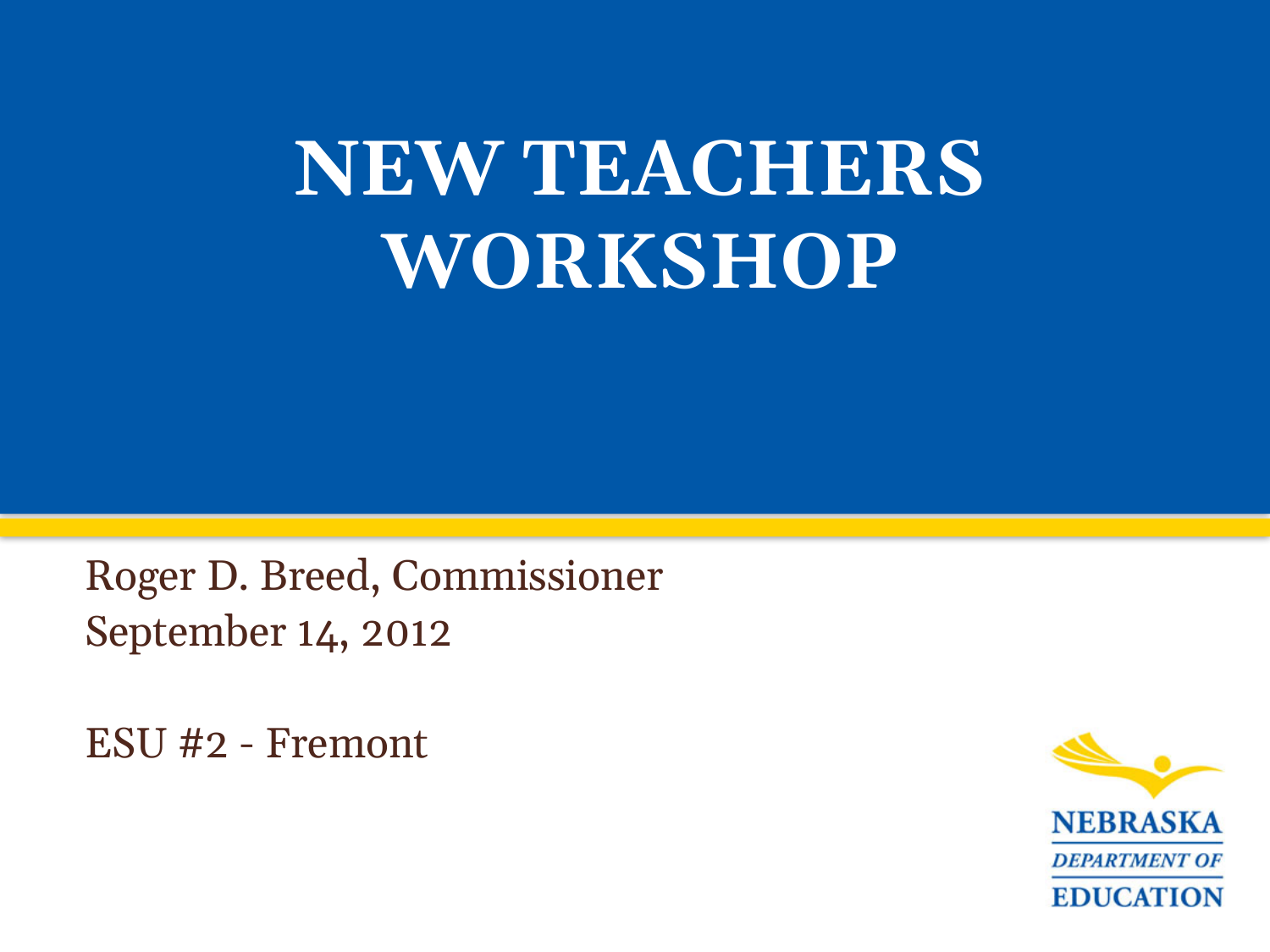

# NEW TEACHERS WORKSHOP
Roger D. Breed, Commissioner
September 14, 2012

ESU #2 - Fremont